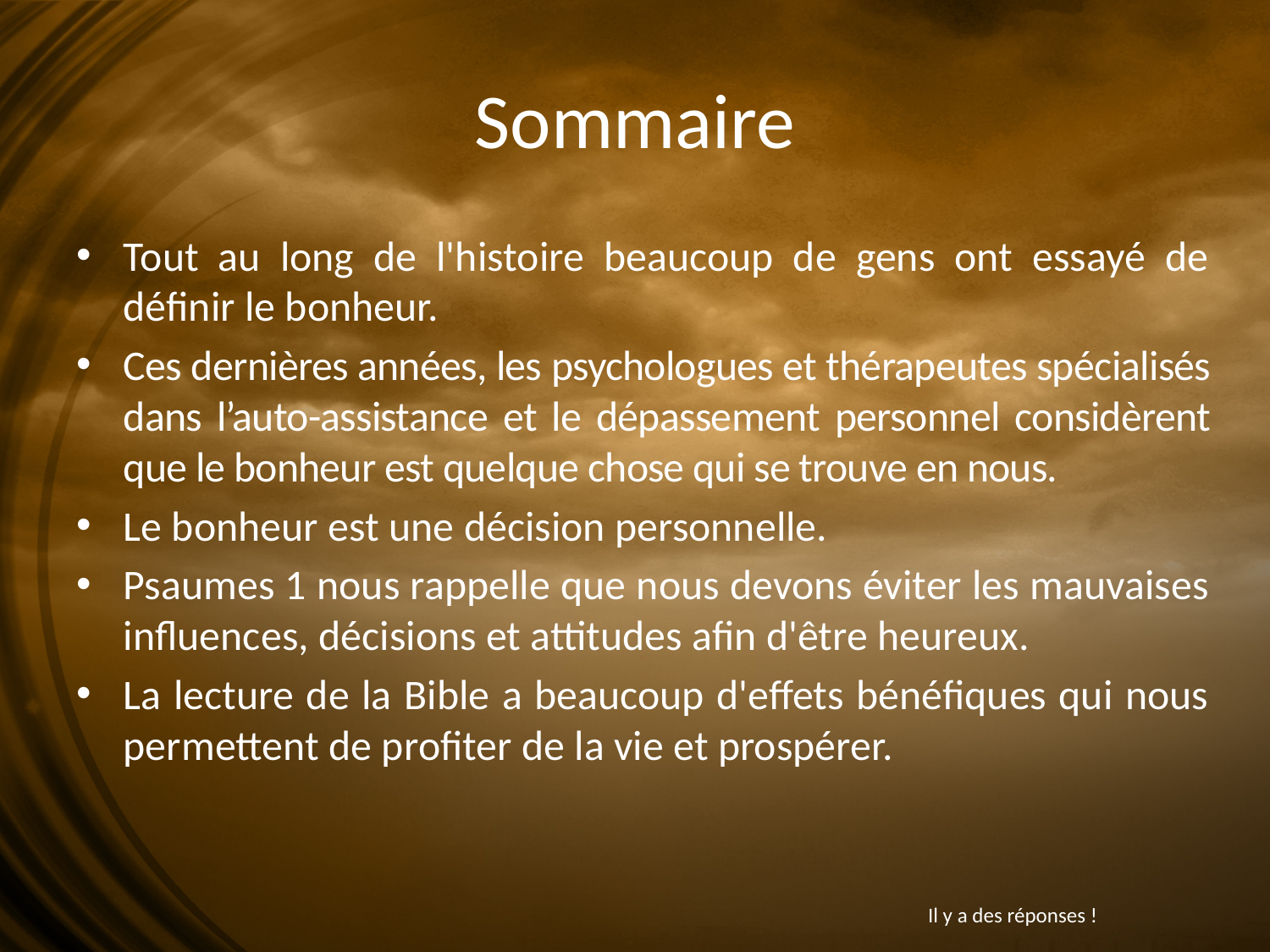

# Sommaire
Tout au long de l'histoire beaucoup de gens ont essayé de définir le bonheur.
Ces dernières années, les psychologues et thérapeutes spécialisés dans l’auto-assistance et le dépassement personnel considèrent que le bonheur est quelque chose qui se trouve en nous.
Le bonheur est une décision personnelle.
Psaumes 1 nous rappelle que nous devons éviter les mauvaises influences, décisions et attitudes afin d'être heureux.
La lecture de la Bible a beaucoup d'effets bénéfiques qui nous permettent de profiter de la vie et prospérer.
Il y a des réponses !